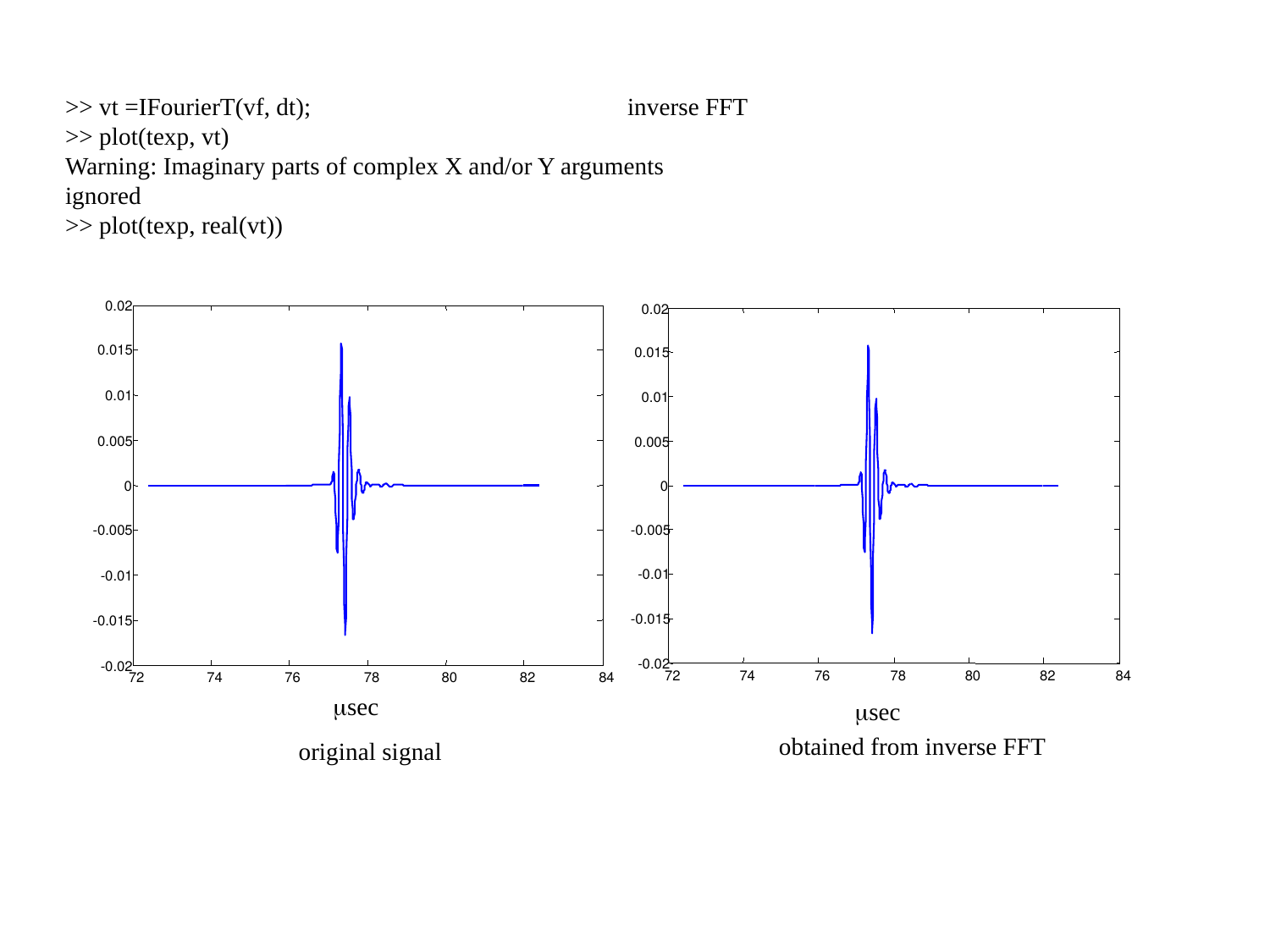

>> vt =IFourierT(vf, dt);
>> plot(texp, vt)
Warning: Imaginary parts of complex X and/or Y arguments ignored
>> plot(texp, real(vt))
inverse FFT
0.02

0.015

0.01

0.005

0

-0.005

-0.01

-0.015

-0.02

72
74
76
78
80
82
84
0.02

0.015

0.01

0.005

0

-0.005

-0.01

-0.015

-0.02

72
74
76
78
80
82
84
μsec
μsec
obtained from inverse FFT
original signal